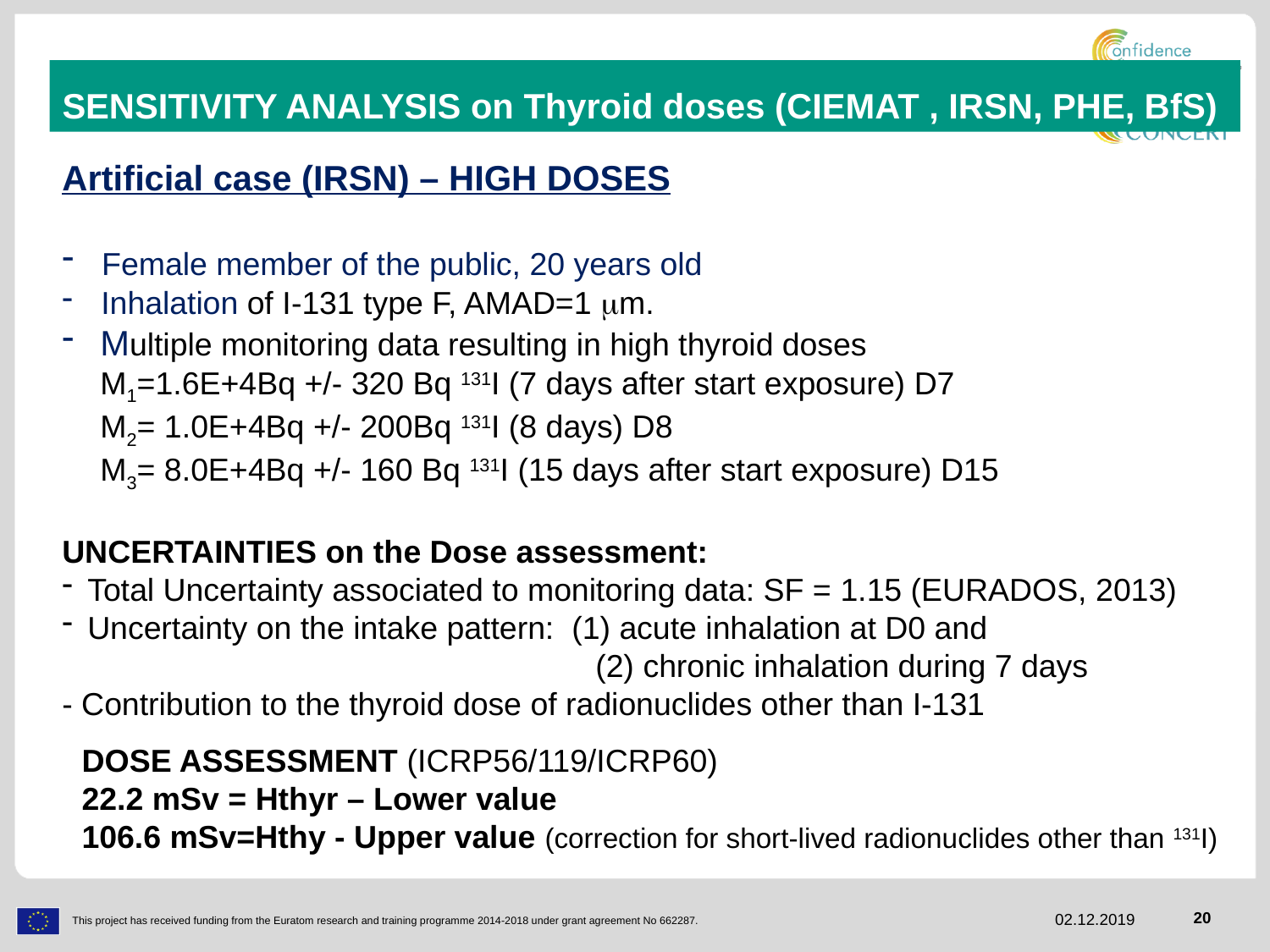

SENSITIVITY ANALYSIS on Thyroid doses (CIEMAT , IRSN, PHE, BfS)
Artificial case (IRSN) – HIGH DOSES

 Female member of the public, 20 years old
 Inhalation of I-131 type F, AMAD=1 μm.
Multiple monitoring data resulting in high thyroid doses
	M1=1.6E+4Bq +/- 320 Bq 131I (7 days after start exposure) D7
	M2= 1.0E+4Bq +/- 200Bq 131I (8 days) D8
	M3= 8.0E+4Bq +/- 160 Bq 131I (15 days after start exposure) D15

UNCERTAINTIES on the Dose assessment:
Total Uncertainty associated to monitoring data: SF = 1.15 (EURADOS, 2013)
Uncertainty on the intake pattern:  (1) acute inhalation at D0 and
					(2) chronic inhalation during 7 days
- Contribution to the thyroid dose of radionuclides other than I-131

DOSE ASSESSMENT (ICRP56/119/ICRP60)
22.2 mSv = Hthyr – Lower value
106.6 mSv=Hthy - Upper value (correction for short-lived radionuclides other than 131I)